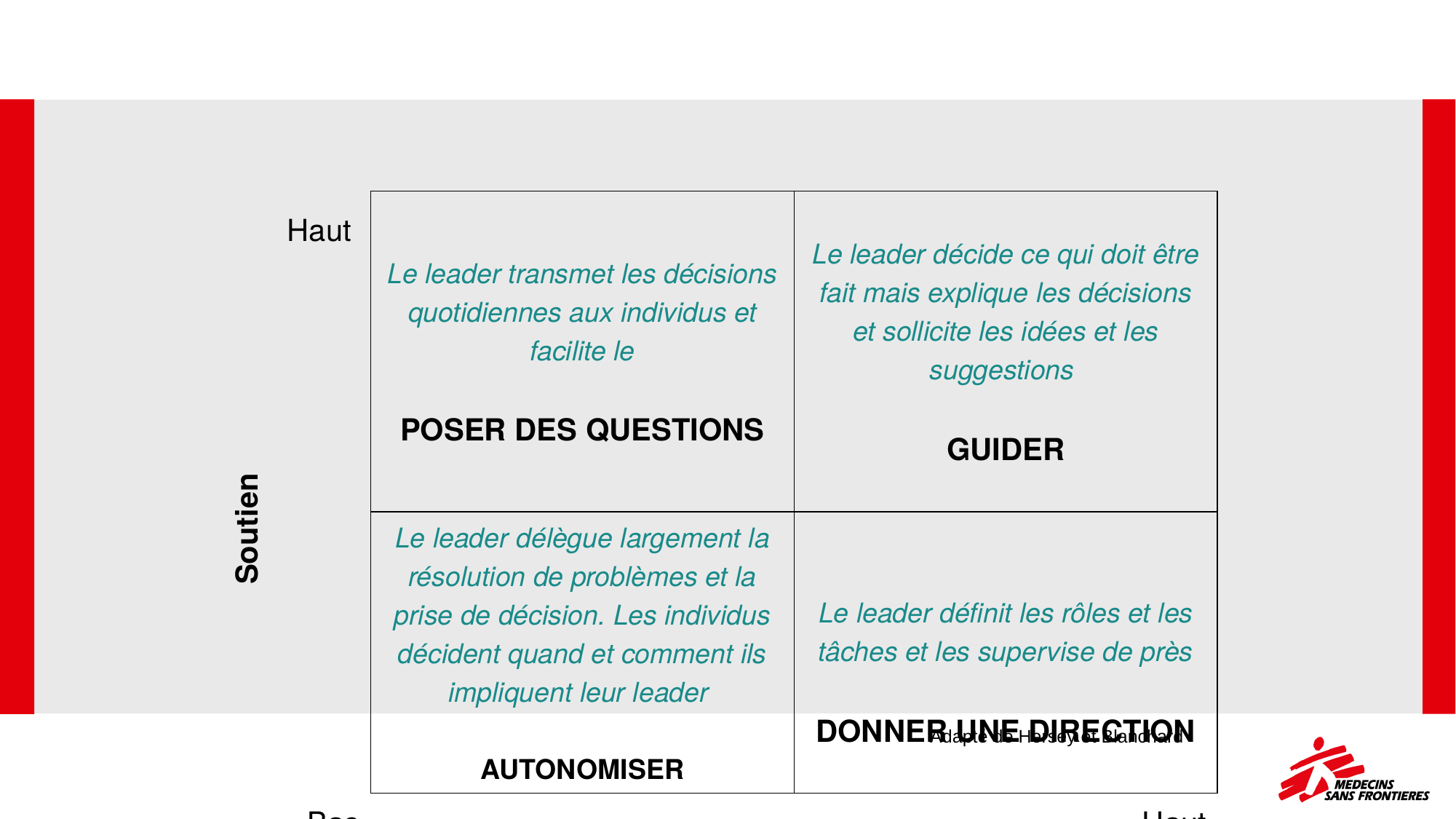

# Styles de Leadership situationnel
| Haut | Le leader transmet les décisions quotidiennes aux individus et facilite le POSER DES QUESTIONS | Le leader décide ce qui doit être fait mais explique les décisions et sollicite les idées et les suggestions GUIDER |  |
| --- | --- | --- | --- |
| Soutien |  |  |  |
|  | Le leader délègue largement la résolution de problèmes et la prise de décision. Les individus décident quand et comment ils impliquent leur leader AUTONOMISER | Le leader définit les rôles et les tâches et les supervise de près DONNER UNE DIRECTION |  |
| Bas | Direction |  | Haut |
Adapté de Hersey et Blanchard